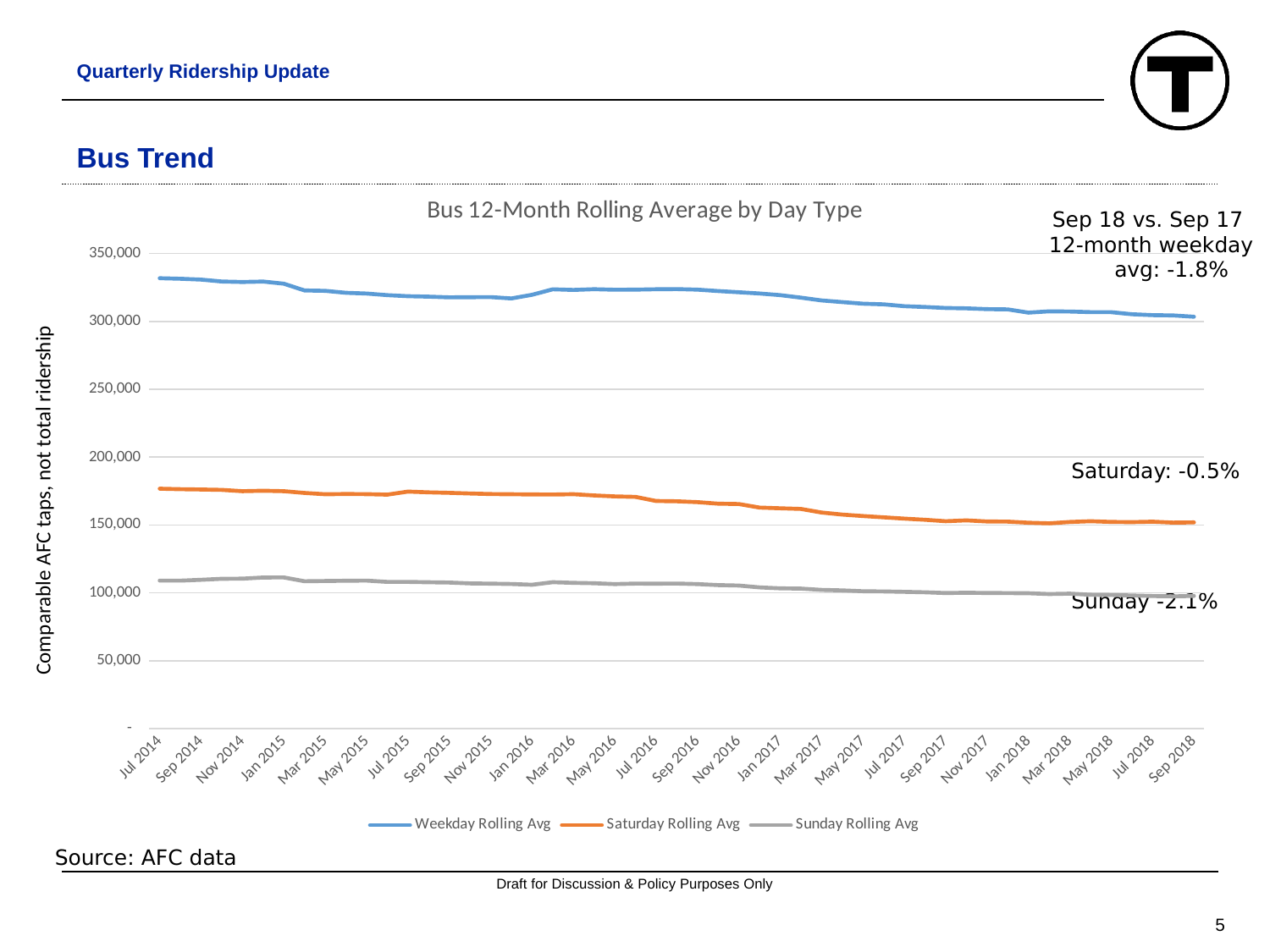

Quarterly Ridership Update
# Bus Trend

### Chart: Bus 12-Month Rolling Average by Day Type

| Category | Weekday Rolling Avg | Saturday Rolling Avg | Sunday Rolling Avg |
|---|---|---|---|
| Jul 2014 | 331845.60971367813 | 176767.26111111106 | 108997.94166666667 |
| Aug 2014 | 331406.83680603025 | 176382.44444444447 | 108972.04583333334 |
| Sep 2014 | 330806.3034726969 | 176145.7986111111 | 109605.27083333333 |
| Oct 2014 | 329414.1605214453 | 175866.7361111111 | 110320.27083333333 |
| Nov 2014 | 329031.1019688137 | 174899.48611111112 | 110437.10833333334 |
| Dec 2014 | 329362.13515784685 | 175241.06944444447 | 111284.08333333336 |
| Jan 2015 | 327793.3895229262 | 174920.20694444445 | 111322.875 |
| Feb 2015 | 322804.3719790665 | 173624.2902777778 | 108541.22916666667 |
| Mar 2015 | 322529.6832885904 | 172676.63749999998 | 108716.52916666667 |
| Apr 2015 | 321077.50525828736 | 172846.19999999998 | 108903.40416666667 |
| May 2015 | 320523.6669646366 | 172729.78333333333 | 108998.14583333333 |
| Jun 2015 | 319340.5717265413 | 172354.61666666667 | 108042.45416666666 |
| Jul 2015 | 318590.9365157377 | 174612.92916666667 | 108037.99583333333 |
| Aug 2015 | 318237.25000780117 | 174070.39583333334 | 107790.69583333335 |
| Sep 2015 | 317741.0634998646 | 173683.20833333334 | 107560.4875 |
| Oct 2015 | 317828.60039051017 | 173218.94583333333 | 106922.65416666667 |
| Nov 2015 | 317930.6714431417 | 172801.77083333334 | 106758.42083333334 |
| Dec 2015 | 316935.8647896503 | 172647.91666666666 | 106515.35833333334 |
| Jan 2016 | 319615.54066684336 | 172502.13333333333 | 105940.3625 |
| Feb 2016 | 323657.94636859774 | 172453.84166666667 | 107819.50833333335 |
| Mar 2016 | 323161.3573416826 | 172701.11250000002 | 107328.19583333335 |
| Apr 2016 | 323722.6093258096 | 171790.83333333334 | 107066.175 |
| May 2016 | 323309.84047660325 | 171083.29166666666 | 106430.65833333334 |
| Jun 2016 | 323404.93138569413 | 170694.52083333334 | 106801.74166666668 |
| Jul 2016 | 323707.25674801297 | 167678.55416666667 | 106770.17083333334 |
| Aug 2016 | 323790.19722420344 | 167466.80416666667 | 106814.72083333333 |
| Sep 2016 | 323398.6496051558 | 166841.38749999998 | 106432.84583333333 |
| Oct 2016 | 322361.7574695137 | 165711.80416666667 | 105697.82083333332 |
| Nov 2016 | 321501.7661996724 | 165450.76249999998 | 105348.46666666666 |
| Dec 2016 | 320551.0273986184 | 162811.55000000002 | 103992.15416666667 |
| Jan 2017 | 319362.0140214254 | 162285.11250000002 | 103302.83749999998 |
| Feb 2017 | 317504.29691616225 | 161796.65416666667 | 103107.56666666665 |
| Mar 2017 | 315463.6773509449 | 159147.82083333333 | 102166.33749999998 |
| Apr 2017 | 314222.1378668179 | 157646.77083333334 | 101792.325 |
| May 2017 | 313035.48815541813 | 156557.0 | 101150.30833333333 |
| Jun 2017 | 312569.7798220848 | 155617.4375 | 101022.03750000002 |
| Jul 2017 | 311225.6089887515 | 154660.98750000002 | 100705.05416666665 |
| Aug 2017 | 310627.380727882 | 153826.84166666667 | 100384.30416666665 |
| Sep 2017 | 309880.5356881994 | 152747.23333333334 | 99822.5125 |
| Oct 2017 | 309638.7384299022 | 153353.225 | 100065.29583333334 |
| Nov 2017 | 309045.8177949815 | 152556.0375 | 99884.37916666667 |
| Dec 2017 | 308850.8143858906 | 152458.95416666666 | 99809.84583333333 |
| Jan 2018 | 306476.0245049382 | 151621.475 | 99688.5125 |
| Feb 2018 | 307407.485031254 | 151198.24583333332 | 99098.2625 |
| Mar 2018 | 307264.003147196 | 152209.01666666666 | 99392.8875 |
| Apr 2018 | 306845.39580592624 | 152746.11666666667 | 98575.85416666664 |
| May 2018 | 306805.1230786535 | 152217.78333333333 | 98410.16666666667 |
| Jun 2018 | 305293.5416724865 | 152087.32916666666 | 98039.27499999998 |
| Jul 2018 | 304634.7117482441 | 152424.74583333332 | 97626.95833333333 |
| Aug 2018 | 304417.29870476585 | 151702.68333333332 | 97386.33333333333 |
| Sep 2018 | 303437.4570380992 | 151910.9833333333 | 97696.21666666667 |
Sep 18 vs. Sep 17
12-month weekday avg: -1.8%

Comparable AFC taps, not total ridership
Saturday: -0.5%
Sunday -2.1%

Source: AFC data